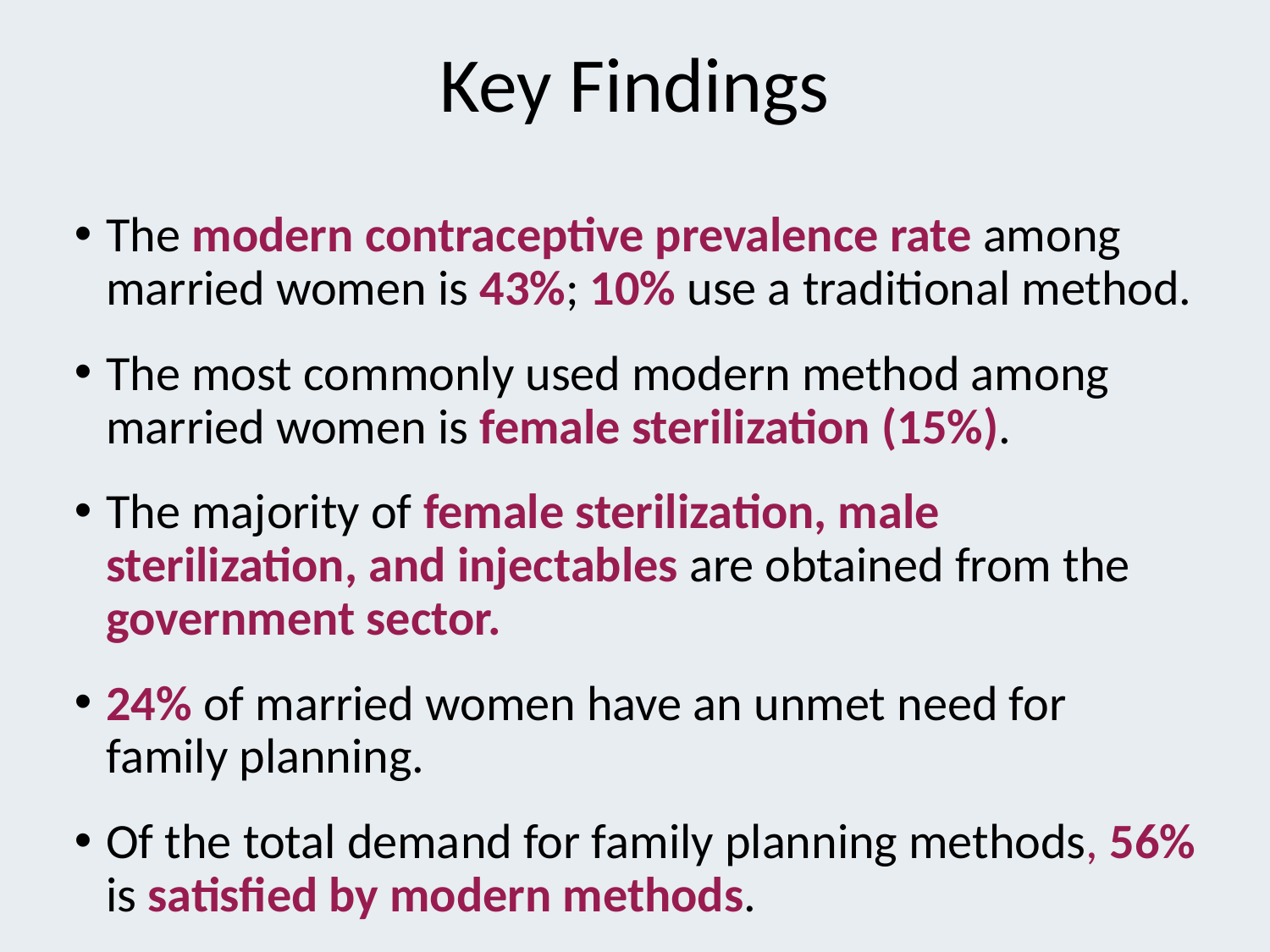

# Key Findings
The modern contraceptive prevalence rate among married women is 43%; 10% use a traditional method.
The most commonly used modern method among married women is female sterilization (15%).
The majority of female sterilization, male sterilization, and injectables are obtained from the government sector.
24% of married women have an unmet need for family planning.
Of the total demand for family planning methods, 56% is satisfied by modern methods.